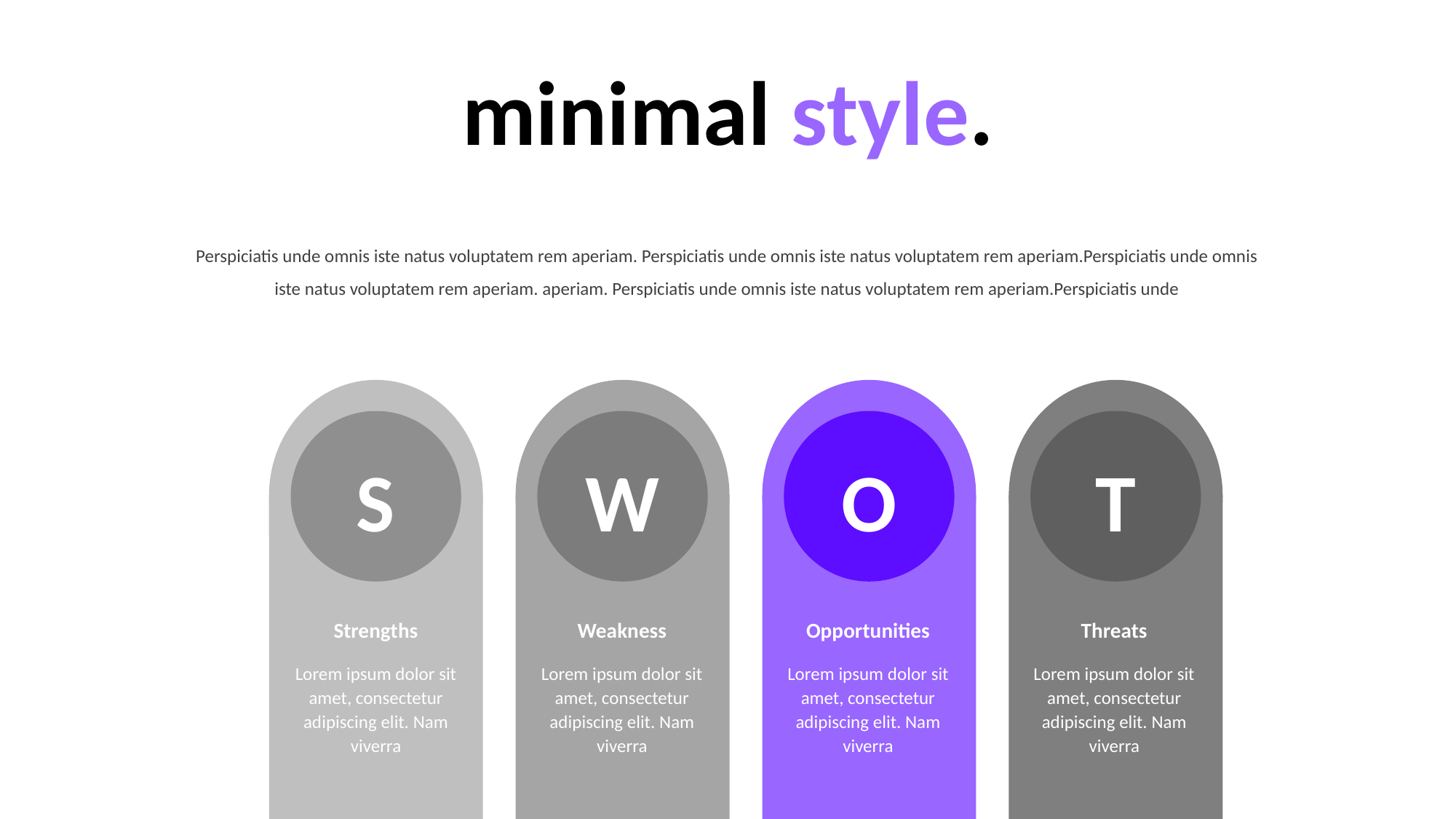

minimal style.
Perspiciatis unde omnis iste natus voluptatem rem aperiam. Perspiciatis unde omnis iste natus voluptatem rem aperiam.Perspiciatis unde omnis iste natus voluptatem rem aperiam. aperiam. Perspiciatis unde omnis iste natus voluptatem rem aperiam.Perspiciatis unde

S
W
O
T
Strengths
Weakness
Opportunities
Threats
Lorem ipsum dolor sit amet, consectetur adipiscing elit. Nam viverra
Lorem ipsum dolor sit amet, consectetur adipiscing elit. Nam viverra
Lorem ipsum dolor sit amet, consectetur adipiscing elit. Nam viverra
Lorem ipsum dolor sit amet, consectetur adipiscing elit. Nam viverra